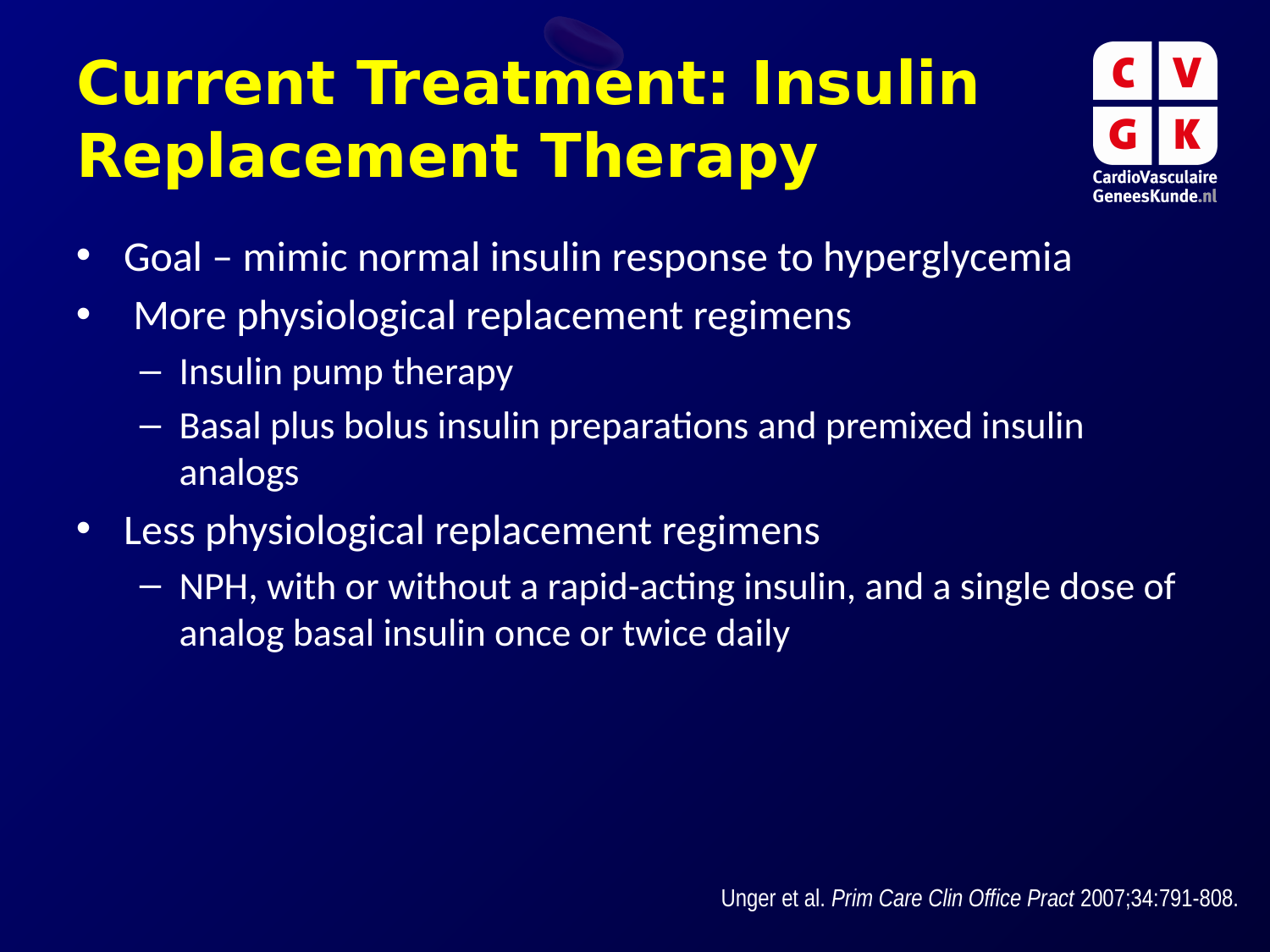

# Current Treatment: Insulin Replacement Therapy
Goal – mimic normal insulin response to hyperglycemia
 More physiological replacement regimens
Insulin pump therapy
Basal plus bolus insulin preparations and premixed insulin analogs
Less physiological replacement regimens
NPH, with or without a rapid-acting insulin, and a single dose of analog basal insulin once or twice daily
Unger et al. Prim Care Clin Office Pract 2007;34:791-808.